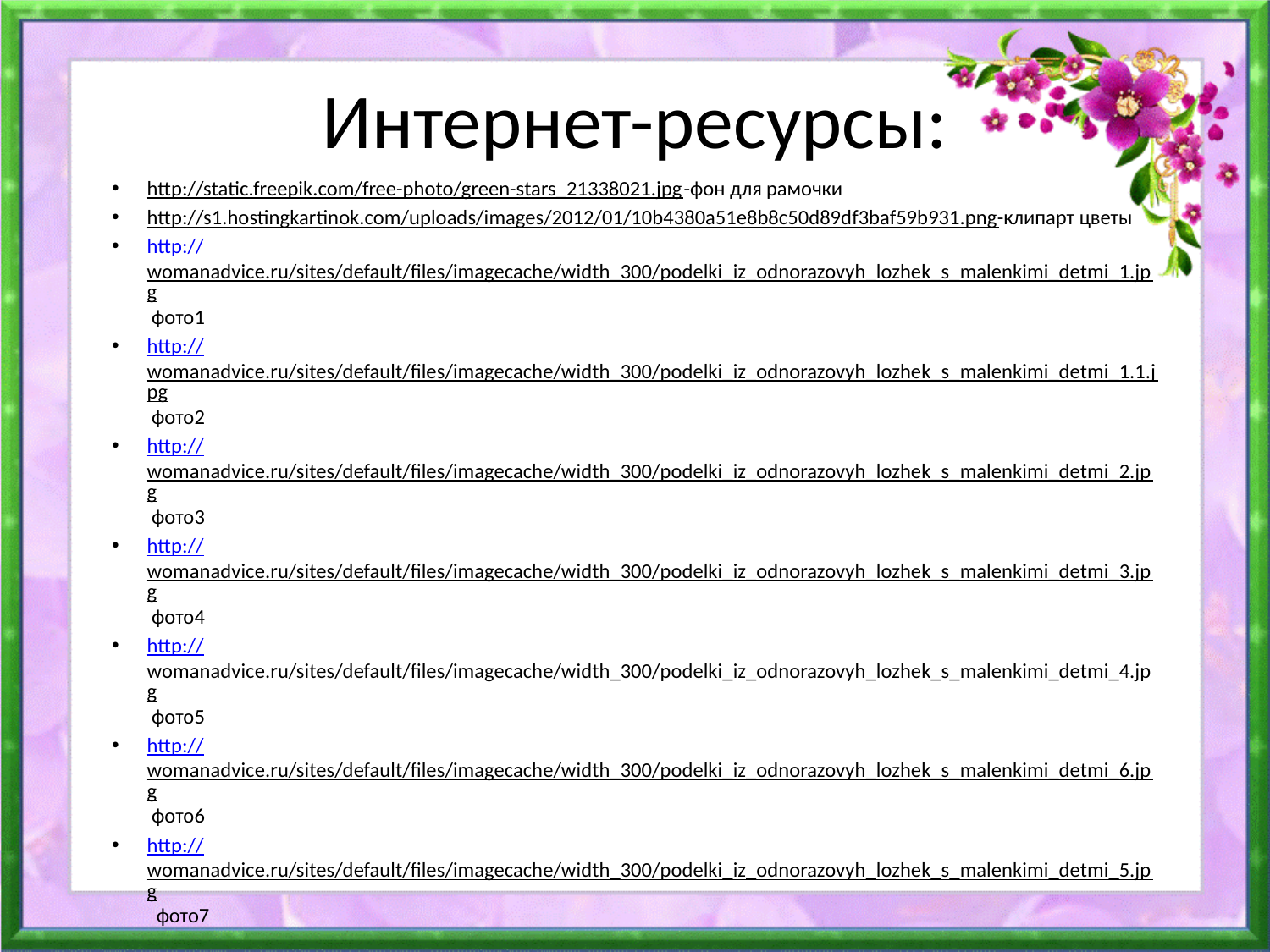

# Интернет-ресурсы:
http://static.freepik.com/free-photo/green-stars_21338021.jpg -фон для рамочки
http://s1.hostingkartinok.com/uploads/images/2012/01/10b4380a51e8b8c50d89df3baf59b931.png -клипарт цветы
http://womanadvice.ru/sites/default/files/imagecache/width_300/podelki_iz_odnorazovyh_lozhek_s_malenkimi_detmi_1.jpg фото1
http://womanadvice.ru/sites/default/files/imagecache/width_300/podelki_iz_odnorazovyh_lozhek_s_malenkimi_detmi_1.1.jpg фото2
http://womanadvice.ru/sites/default/files/imagecache/width_300/podelki_iz_odnorazovyh_lozhek_s_malenkimi_detmi_2.jpg фото3
http://womanadvice.ru/sites/default/files/imagecache/width_300/podelki_iz_odnorazovyh_lozhek_s_malenkimi_detmi_3.jpg фото4
http://womanadvice.ru/sites/default/files/imagecache/width_300/podelki_iz_odnorazovyh_lozhek_s_malenkimi_detmi_4.jpg фото5
http://womanadvice.ru/sites/default/files/imagecache/width_300/podelki_iz_odnorazovyh_lozhek_s_malenkimi_detmi_6.jpg фото6
http://womanadvice.ru/sites/default/files/imagecache/width_300/podelki_iz_odnorazovyh_lozhek_s_malenkimi_detmi_5.jpg  фото7